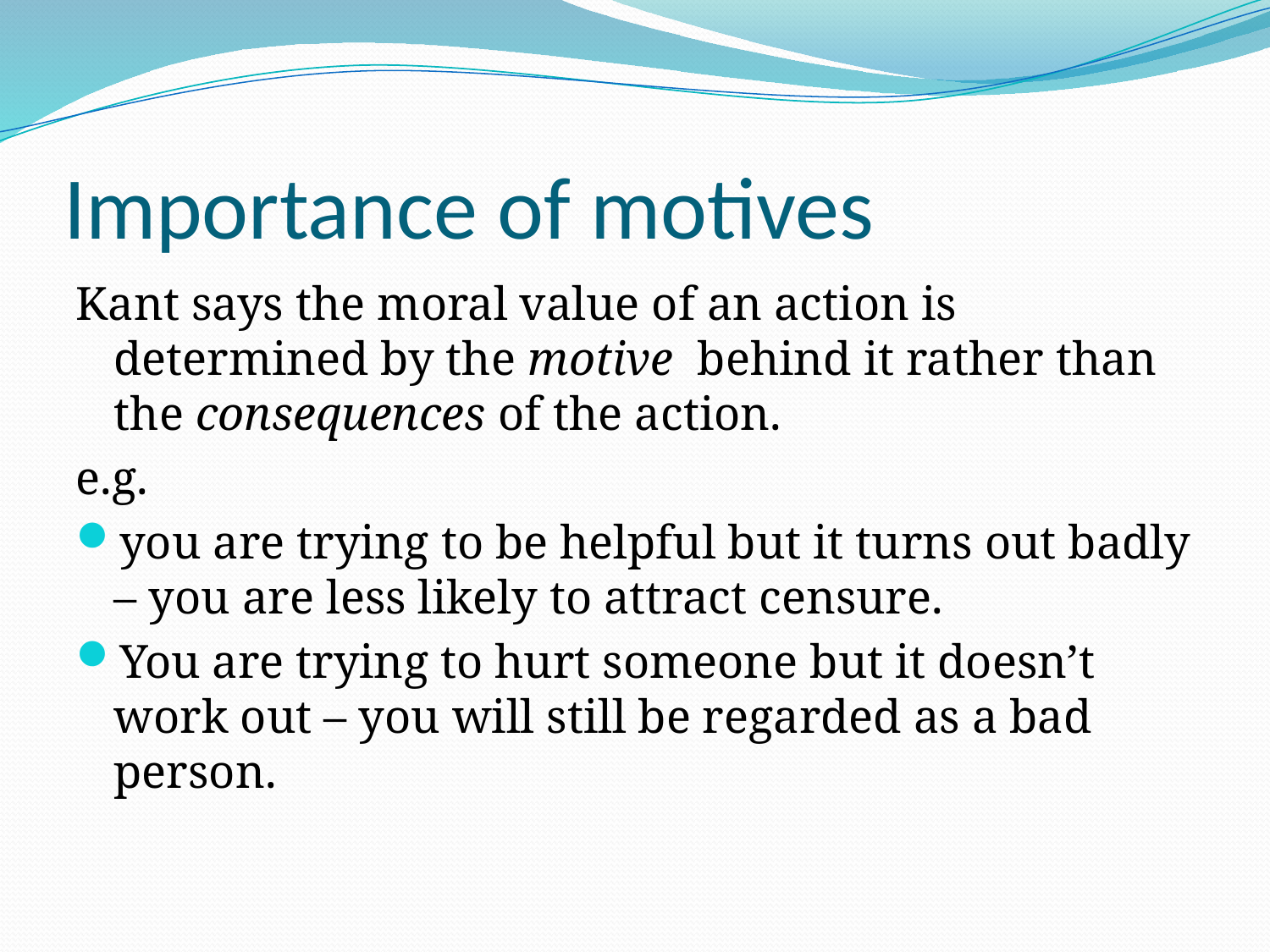

# Importance of motives
Kant says the moral value of an action is determined by the motive  behind it rather than the consequences of the action.
e.g.
you are trying to be helpful but it turns out badly – you are less likely to attract censure.
You are trying to hurt someone but it doesn’t work out – you will still be regarded as a bad person.